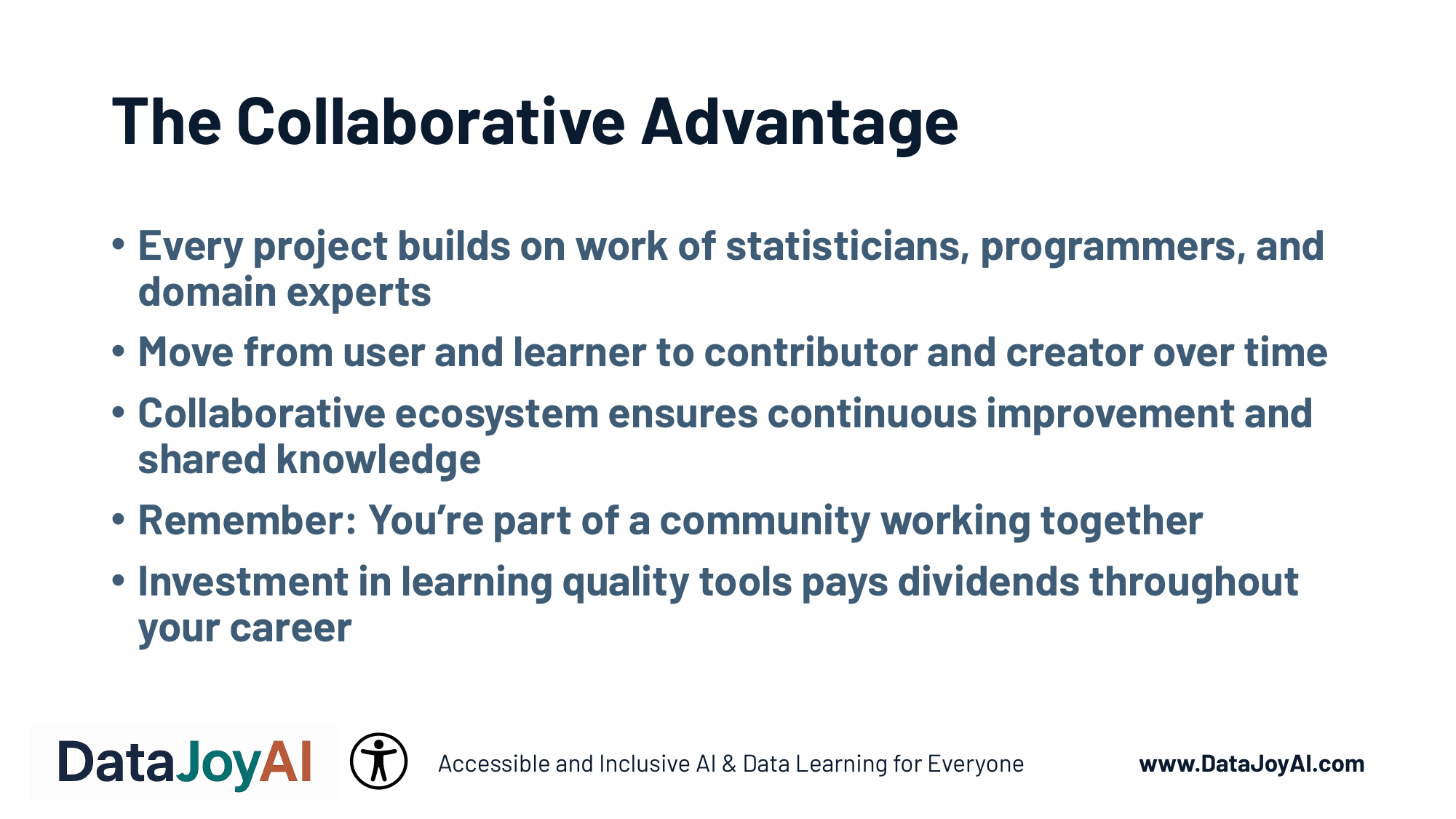

# The Collaborative Advantage
Every project builds on work of statisticians, programmers, and domain experts
Move from user and learner to contributor and creator over time
Collaborative ecosystem ensures continuous improvement and shared knowledge
Remember: You’re part of a community working together
Investment in learning quality tools pays dividends throughout your career